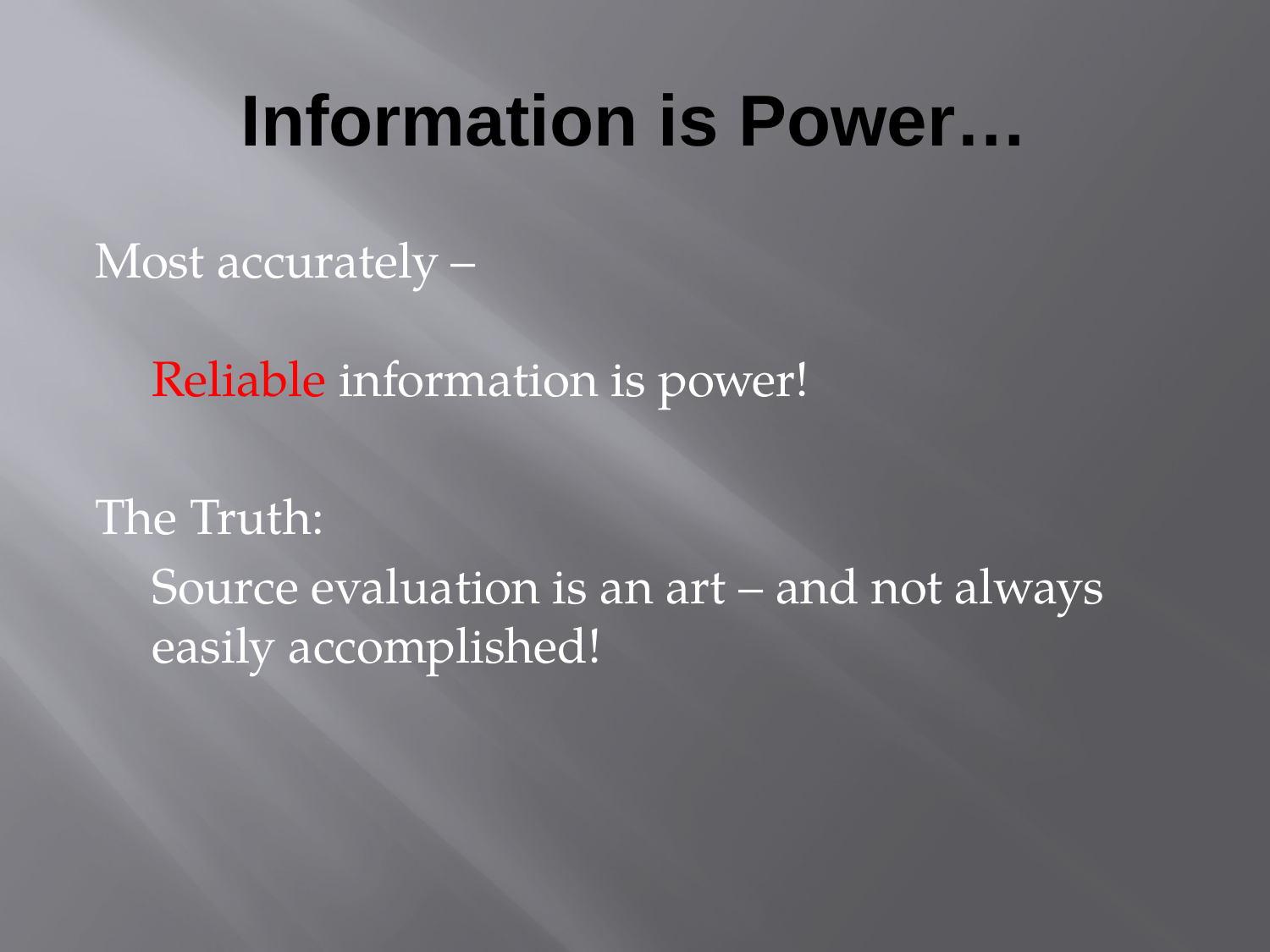

# Information is Power…
Most accurately –
Reliable information is power!

The Truth:
	Source evaluation is an art – and not always easily accomplished!